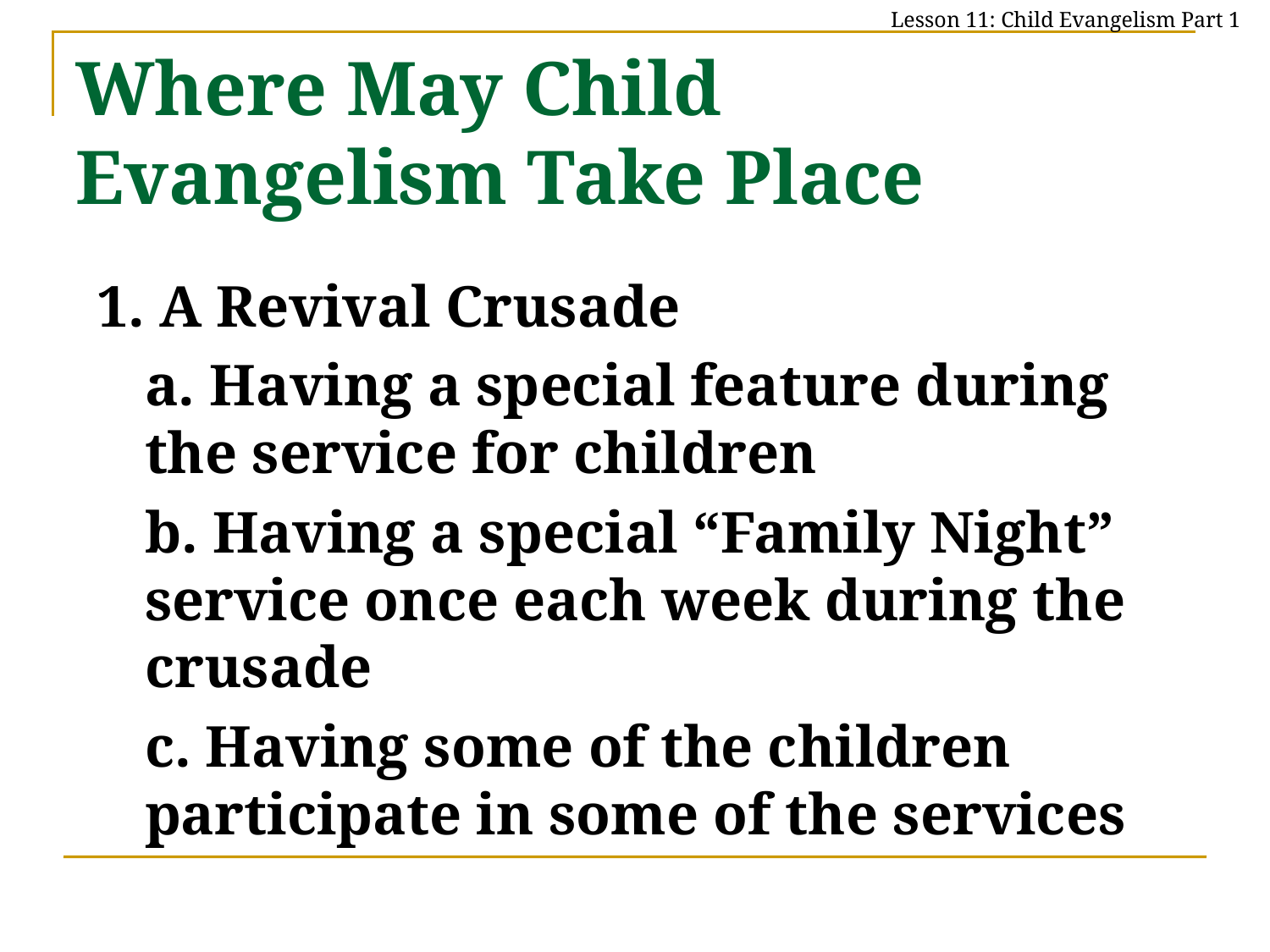

Lesson 11: Child Evangelism Part 1
Where May Child Evangelism Take Place
1. A Revival Crusade
	a. Having a special feature during the service for children
	b. Having a special “Family Night” service once each week during the crusade
	c. Having some of the children participate in some of the services